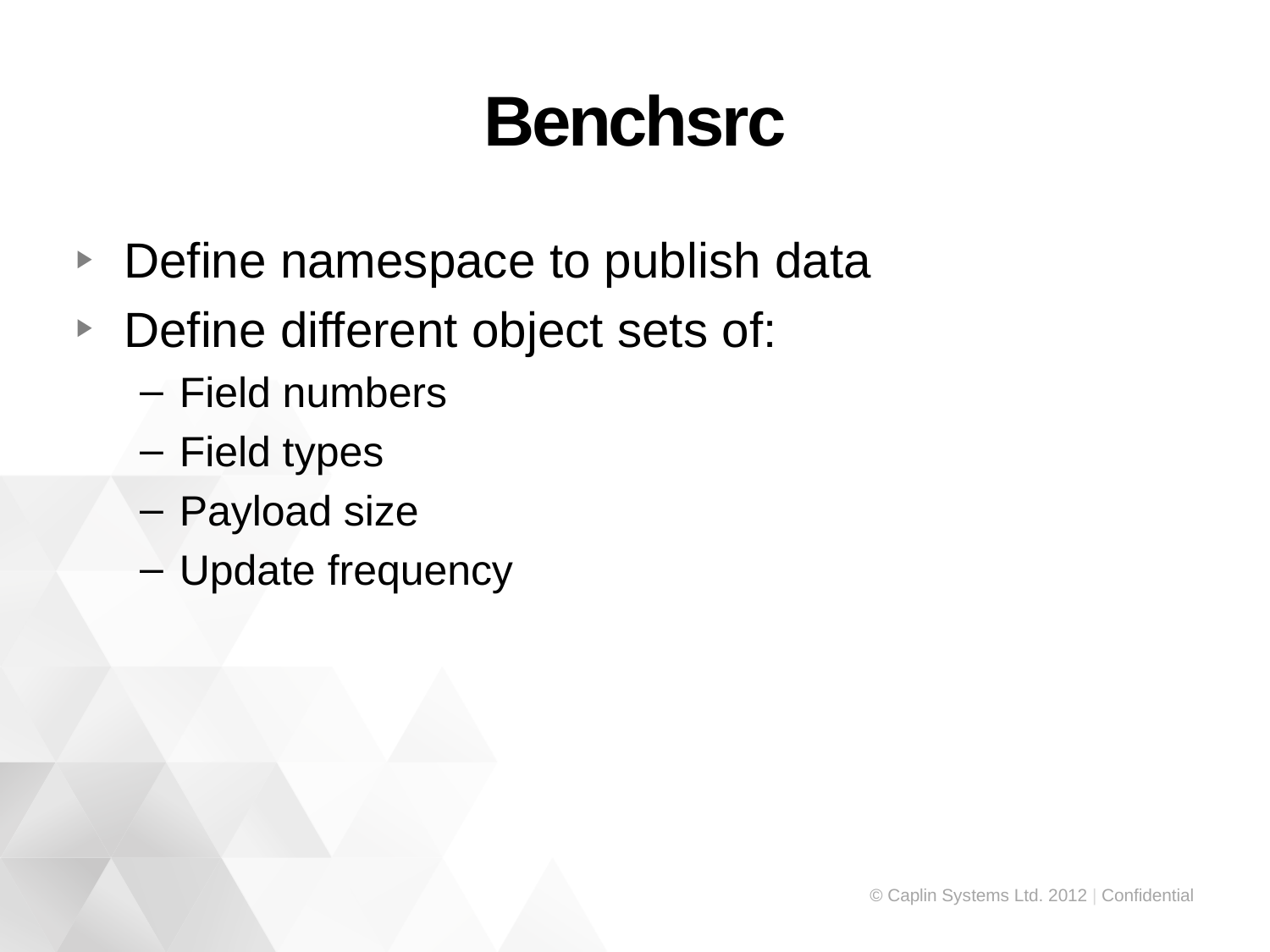

# Benchsrc
Define namespace to publish data
Define different object sets of:
Field numbers
Field types
Payload size
Update frequency